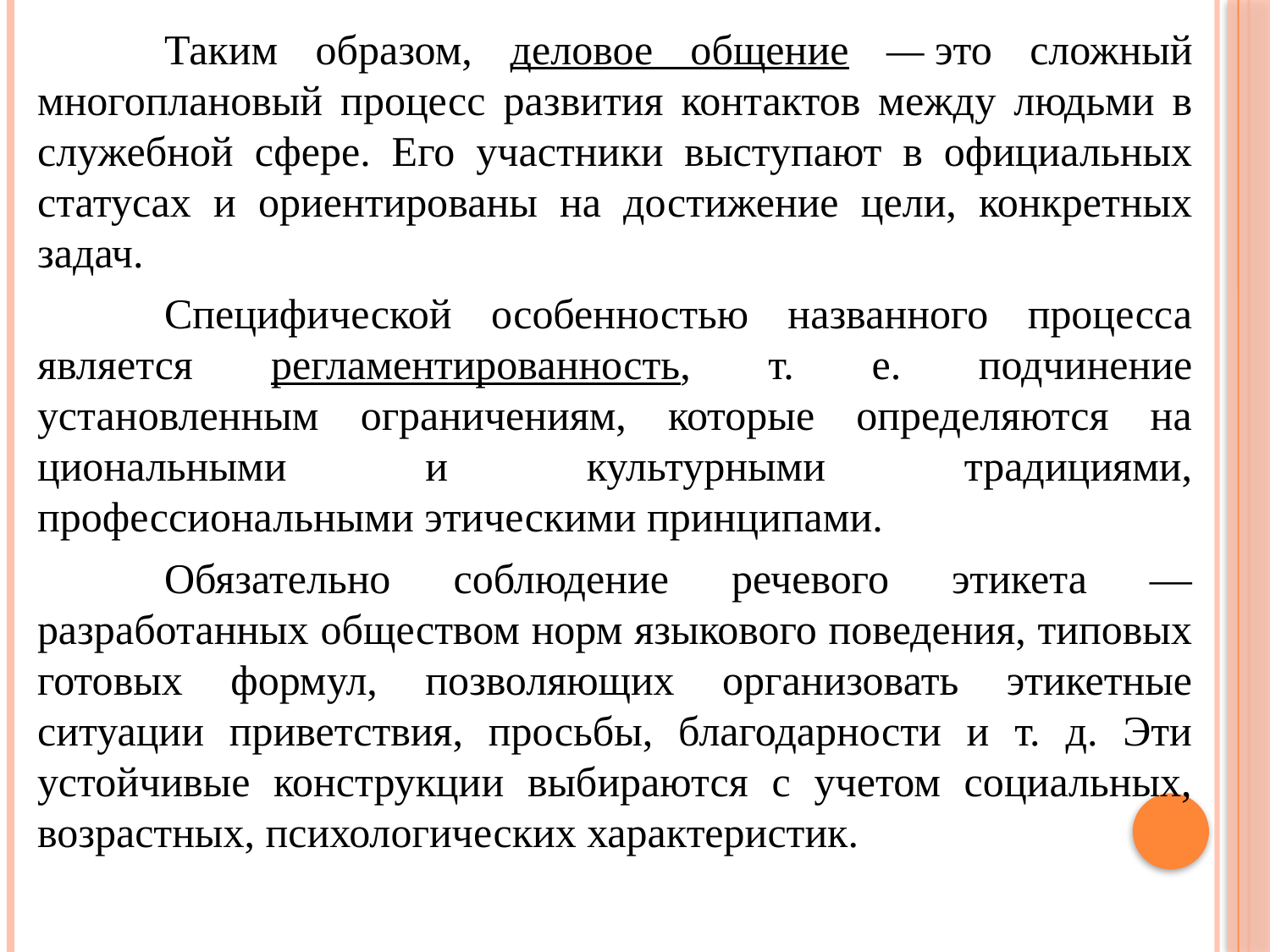

Таким образом, деловое общение — это сложный многоплановый процесс раз­вития контактов между людьми в служебной сфере. Его участни­ки выступают в официальных статусах и ориентированы на до­стижение цели, конкретных задач.
	Специфической особенностью названного процесса является регламентированность, т. е. подчи­нение установленным ограничениям, которые определяются на­циональными и культурными традициями, профессиональными этическими принципами.
	Обязательно соблюдение речевого этикета — разработанных обществом норм языкового поведения, типовых готовых формул, позволяющих организовать этикетные ситуации приветствия, просьбы, благодарности и т. д. Эти устойчивые конструкции выбираются с учетом социальных, возрастных, психологиче­ских характеристик.